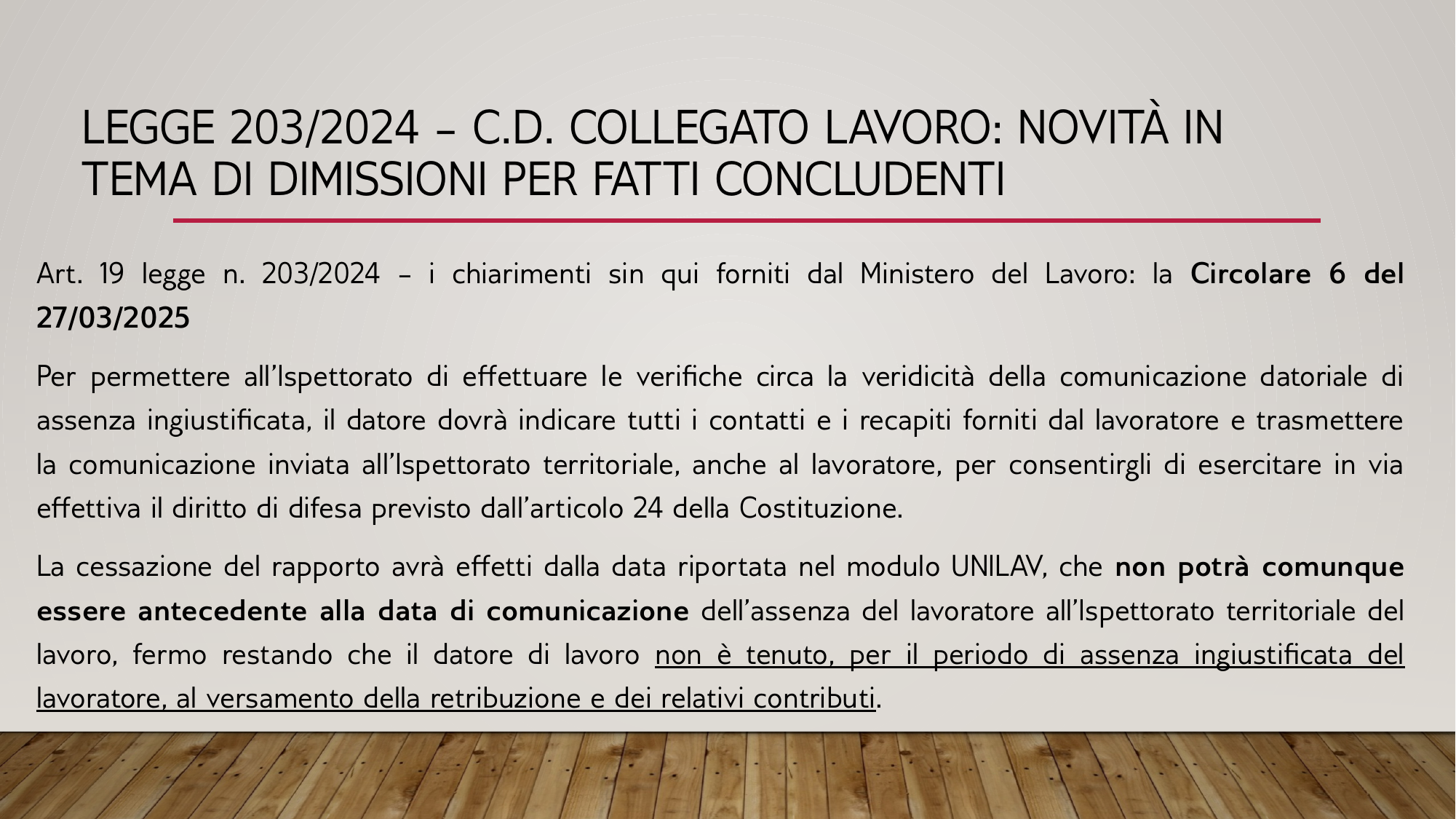

# Legge 203/2024 – c.d. collegato lavoro: novità in tema di dimissioni per fatti concludenti
Art. 19 legge n. 203/2024 – i chiarimenti sin qui forniti dal Ministero del Lavoro: la Circolare 6 del 27/03/2025
Per permettere all’Ispettorato di effettuare le verifiche circa la veridicità della comunicazione datoriale di assenza ingiustificata, il datore dovrà indicare tutti i contatti e i recapiti forniti dal lavoratore e trasmettere la comunicazione inviata all’Ispettorato territoriale, anche al lavoratore, per consentirgli di esercitare in via effettiva il diritto di difesa previsto dall’articolo 24 della Costituzione.
La cessazione del rapporto avrà effetti dalla data riportata nel modulo UNILAV, che non potrà comunque essere antecedente alla data di comunicazione dell’assenza del lavoratore all’Ispettorato territoriale del lavoro, fermo restando che il datore di lavoro non è tenuto, per il periodo di assenza ingiustificata del lavoratore, al versamento della retribuzione e dei relativi contributi.